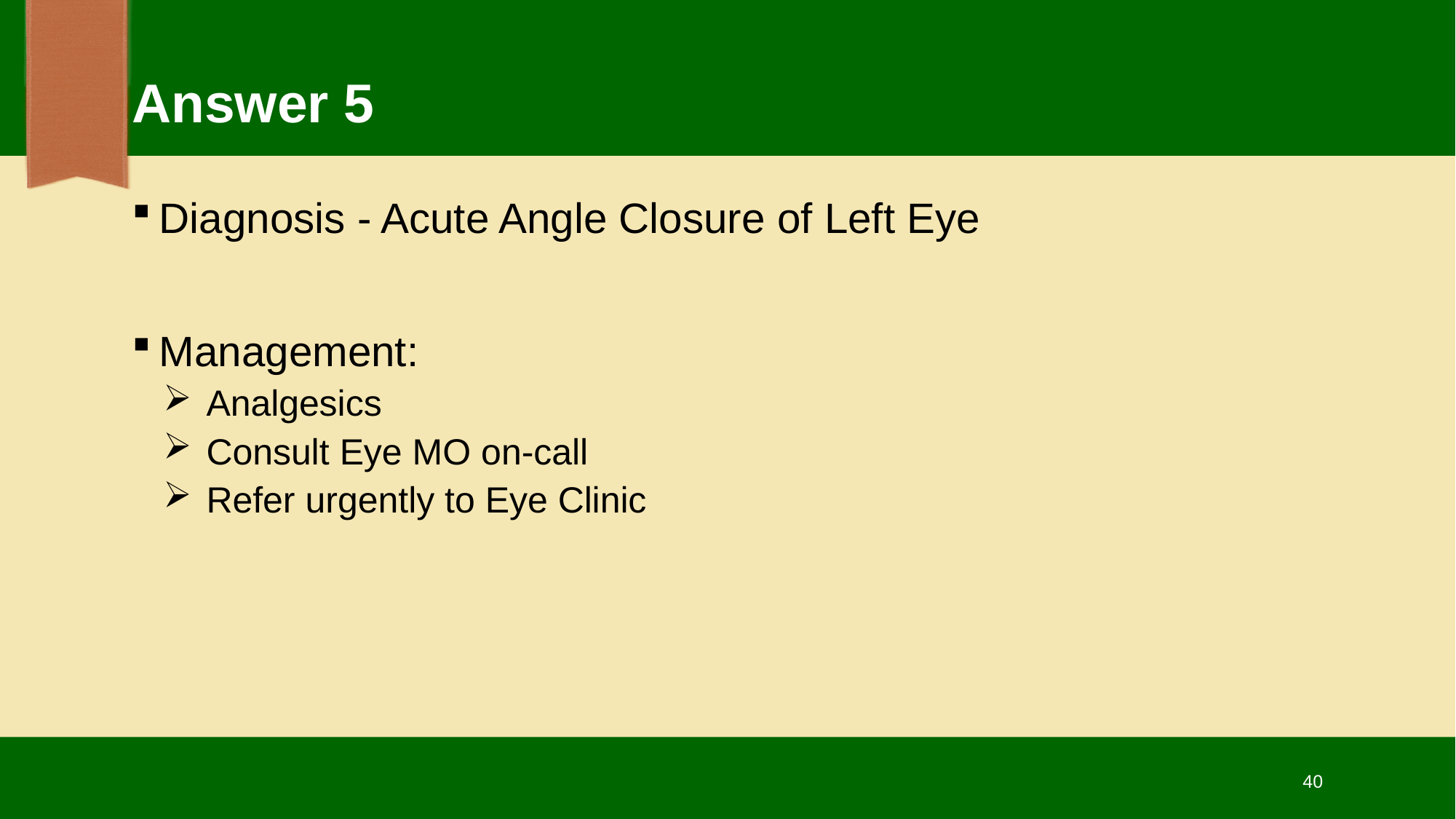

# Answer 5
Diagnosis - Acute Angle Closure of Left Eye

Management:
Analgesics
Consult Eye MO on-call
Refer urgently to Eye Clinic

40